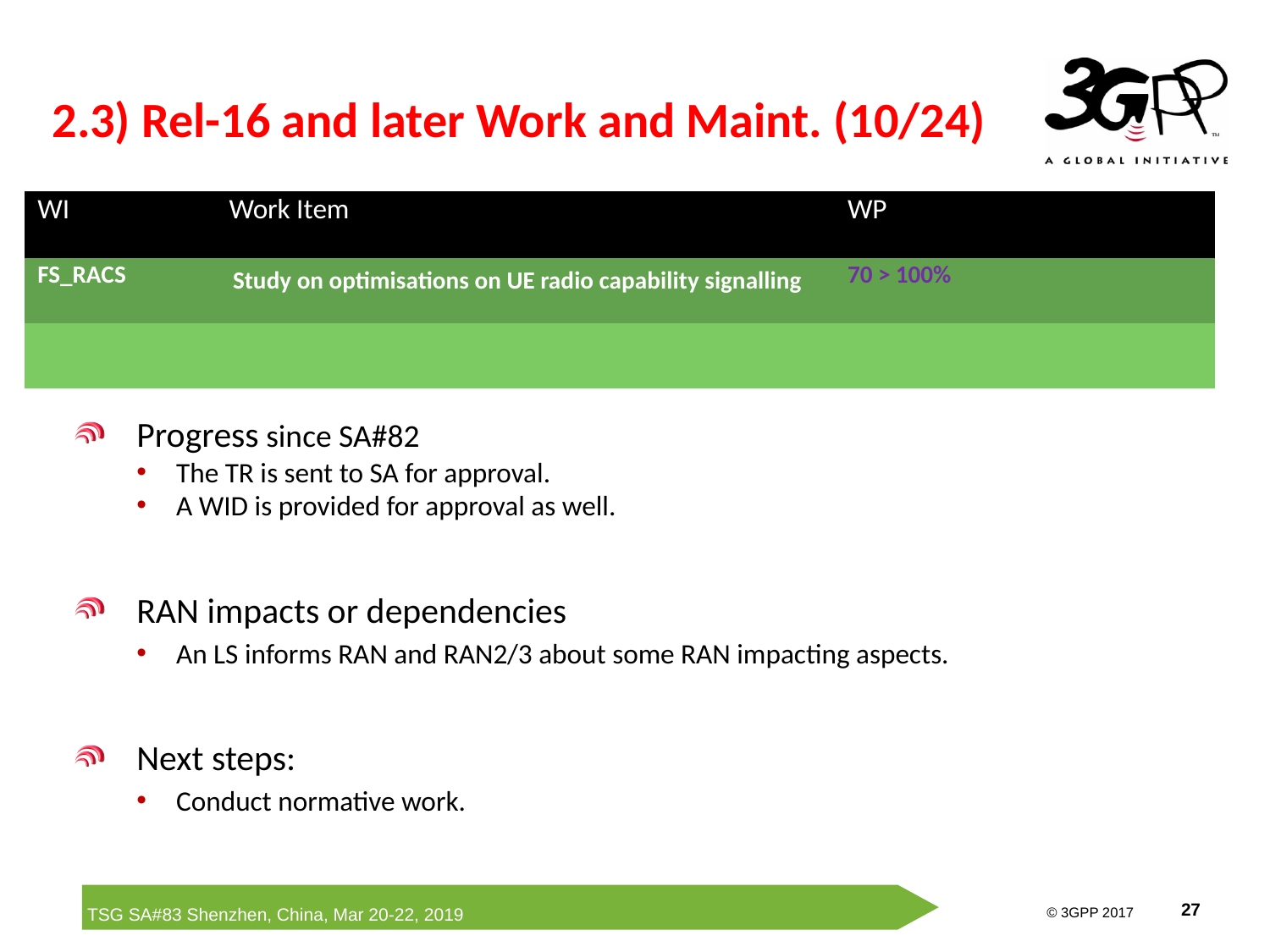

# 2.3) Rel-16 and later Work and Maint. (10/24)
| WI | Work Item | WP |  |  |
| --- | --- | --- | --- | --- |
| FS\_RACS | Study on optimisations on UE radio capability signalling | 70 > 100% |  |  |
|  |  |  |  |  |
Progress since SA#82
The TR is sent to SA for approval.
A WID is provided for approval as well.

RAN impacts or dependencies
An LS informs RAN and RAN2/3 about some RAN impacting aspects.

Next steps:
Conduct normative work.